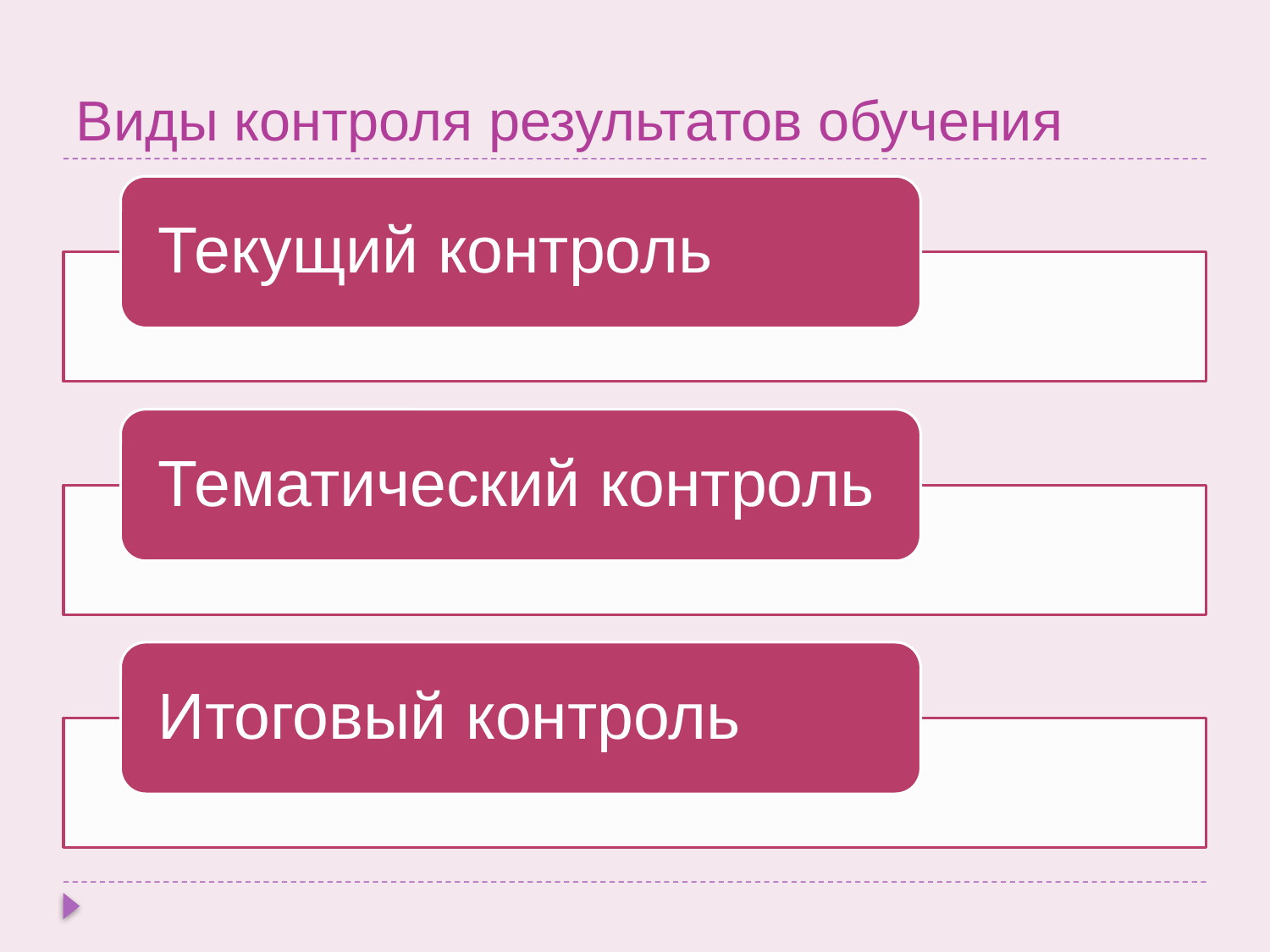

# Виды контроля результатов обучения
Текущий контроль
Тематический контроль
Итоговый контроль